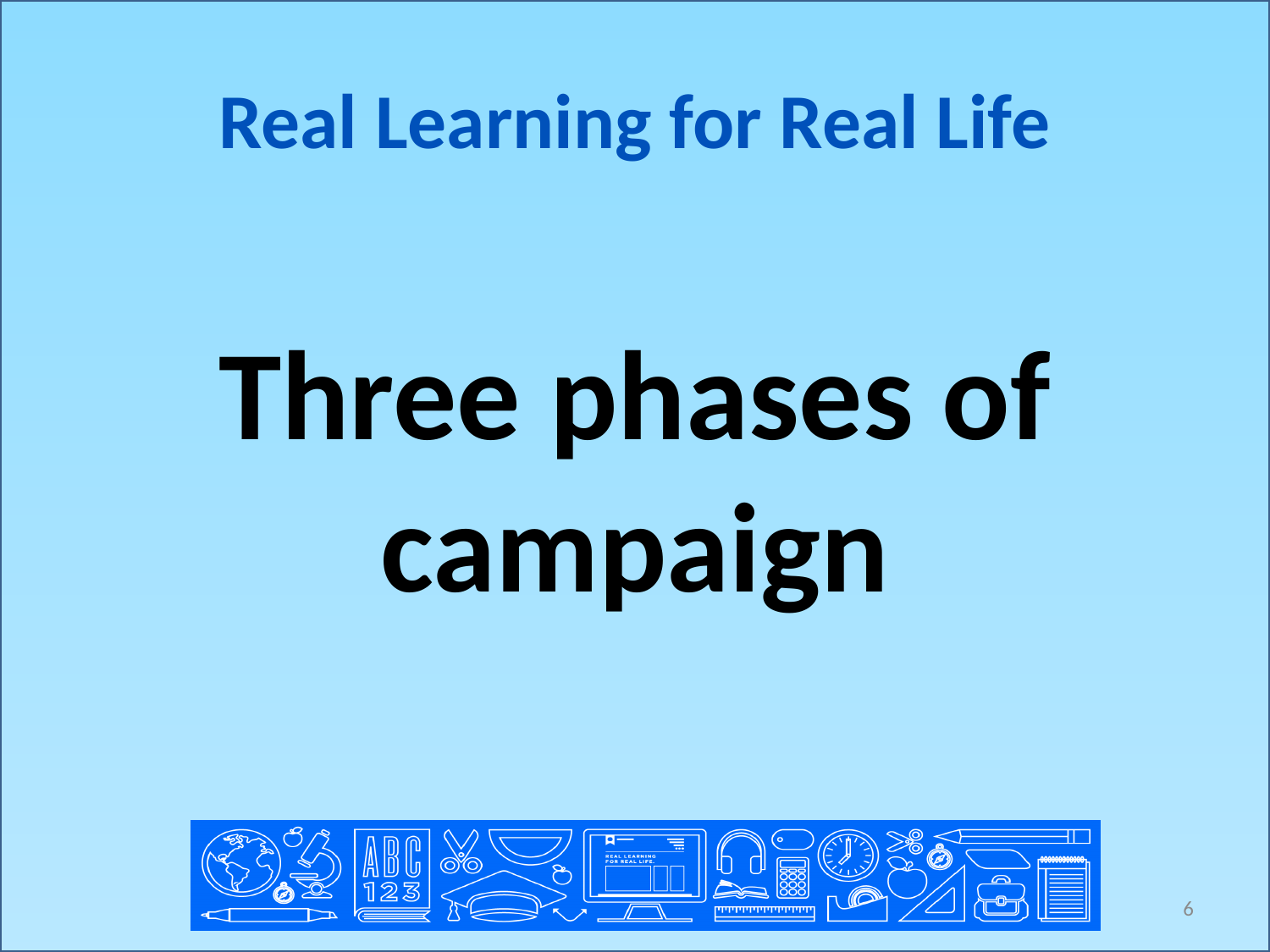

# Real Learning for Real Life
Three phases of campaign

6